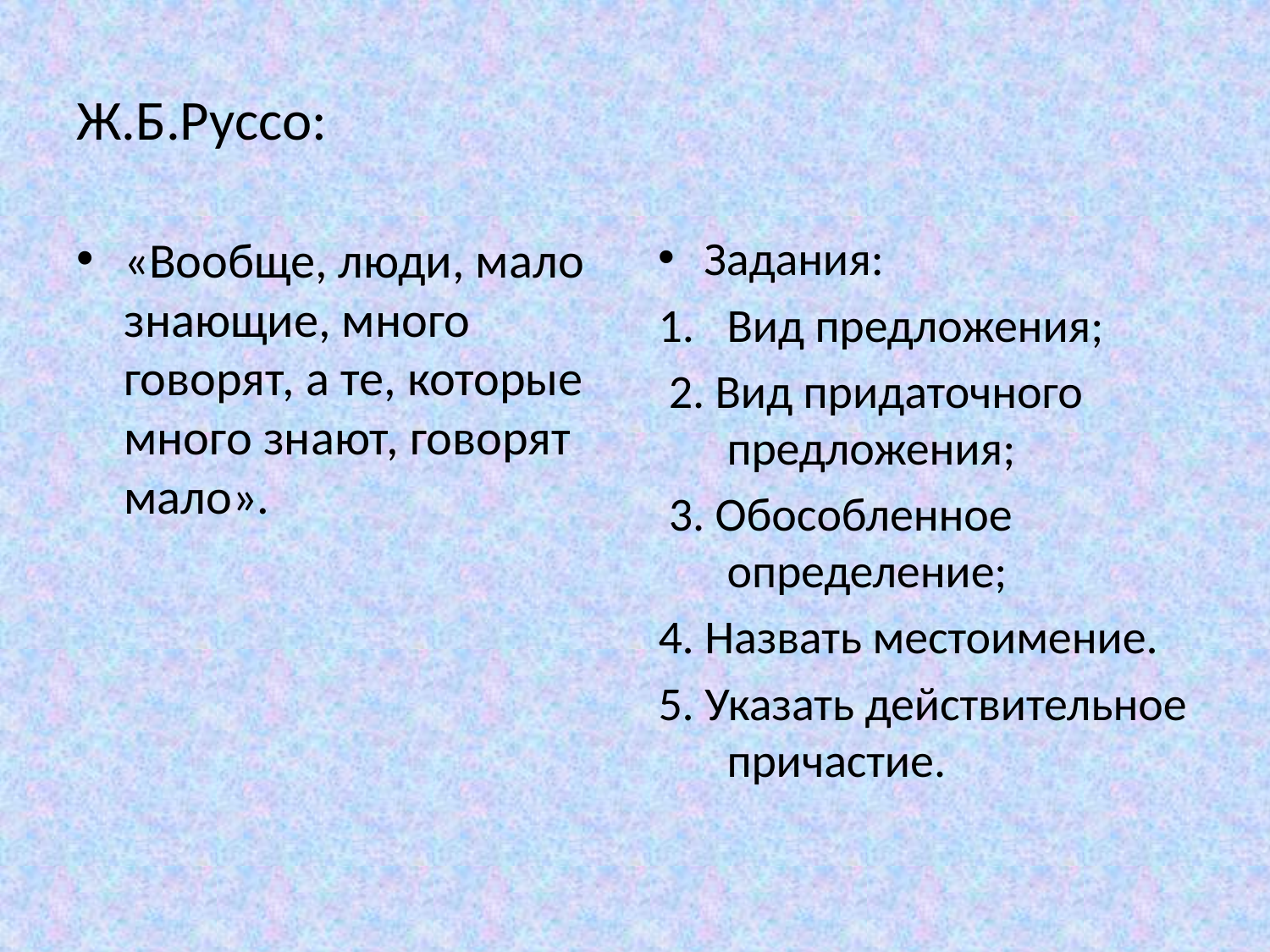

# Ж.Б.Руссо:
«Вообще, люди, мало знающие, много говорят, а те, которые много знают, говорят мало».
Задания:
Вид предложения;
 2. Вид придаточного предложения;
 3. Обособленное определение;
4. Назвать местоимение.
5. Указать действительное причастие.